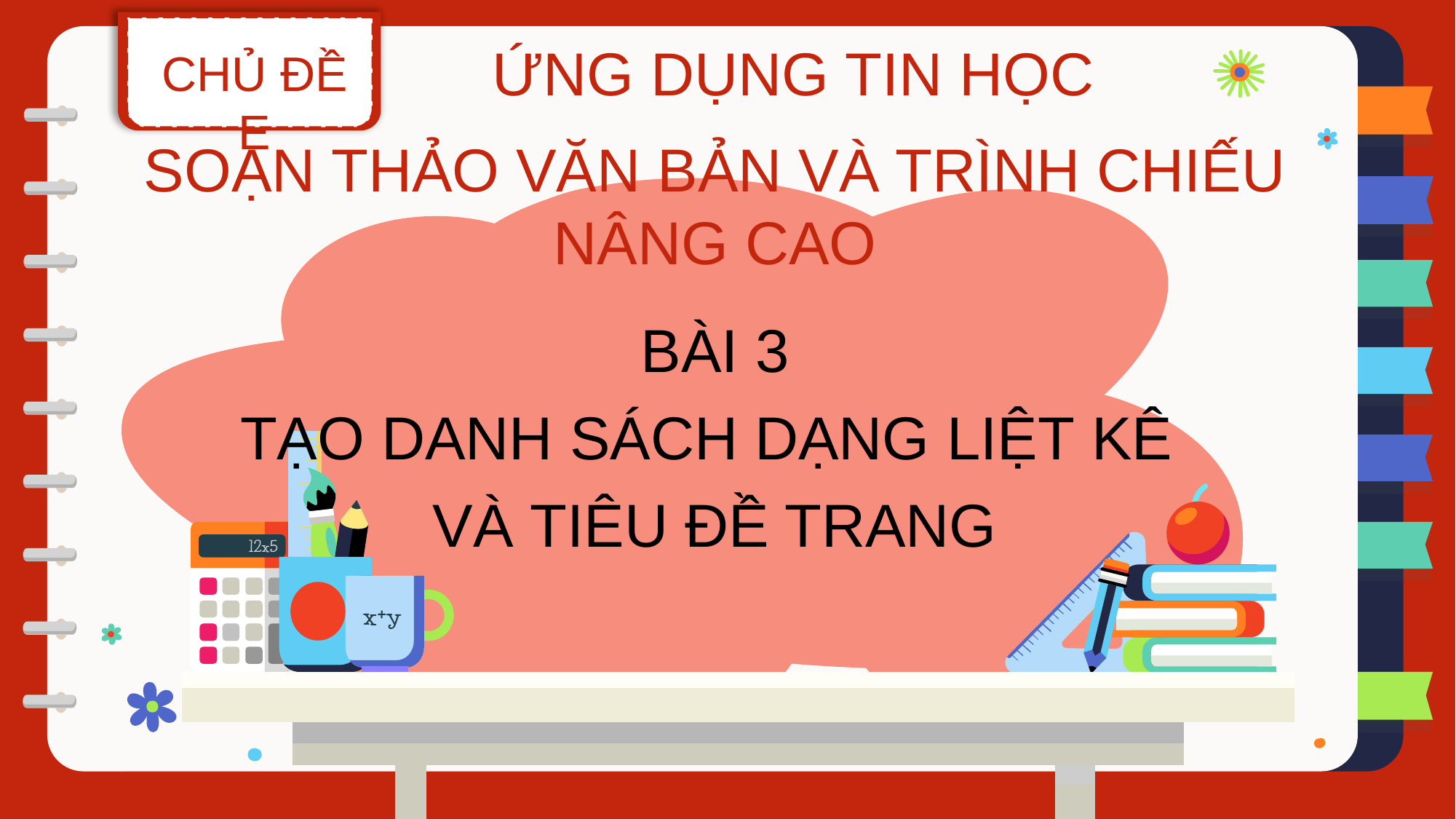

CHỦ ĐỀ E
ỨNG DỤNG TIN HỌC
SOẠN THẢO VĂN BẢN VÀ TRÌNH CHIẾU NÂNG CAO
BÀI 3
TẠO DANH SÁCH DẠNG LIỆT KÊ
VÀ TIÊU ĐỀ TRANG